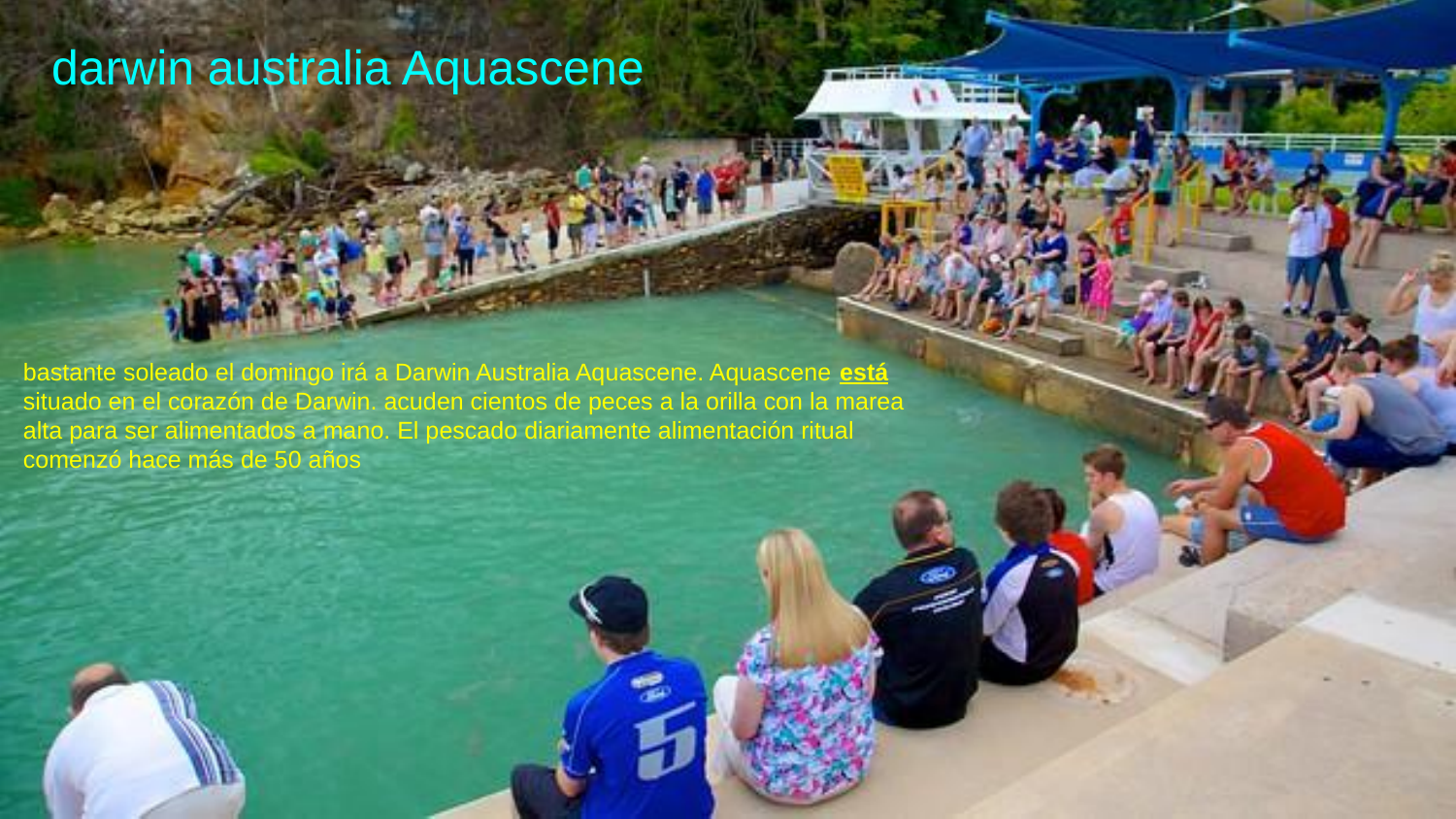

darwin australia Aquascene

bastante soleado el domingo irá a Darwin Australia Aquascene. Aquascene está situado en el corazón de Darwin. acuden cientos de peces a la orilla con la marea alta para ser alimentados a mano. El pescado diariamente alimentación ritual comenzó hace más de 50 años